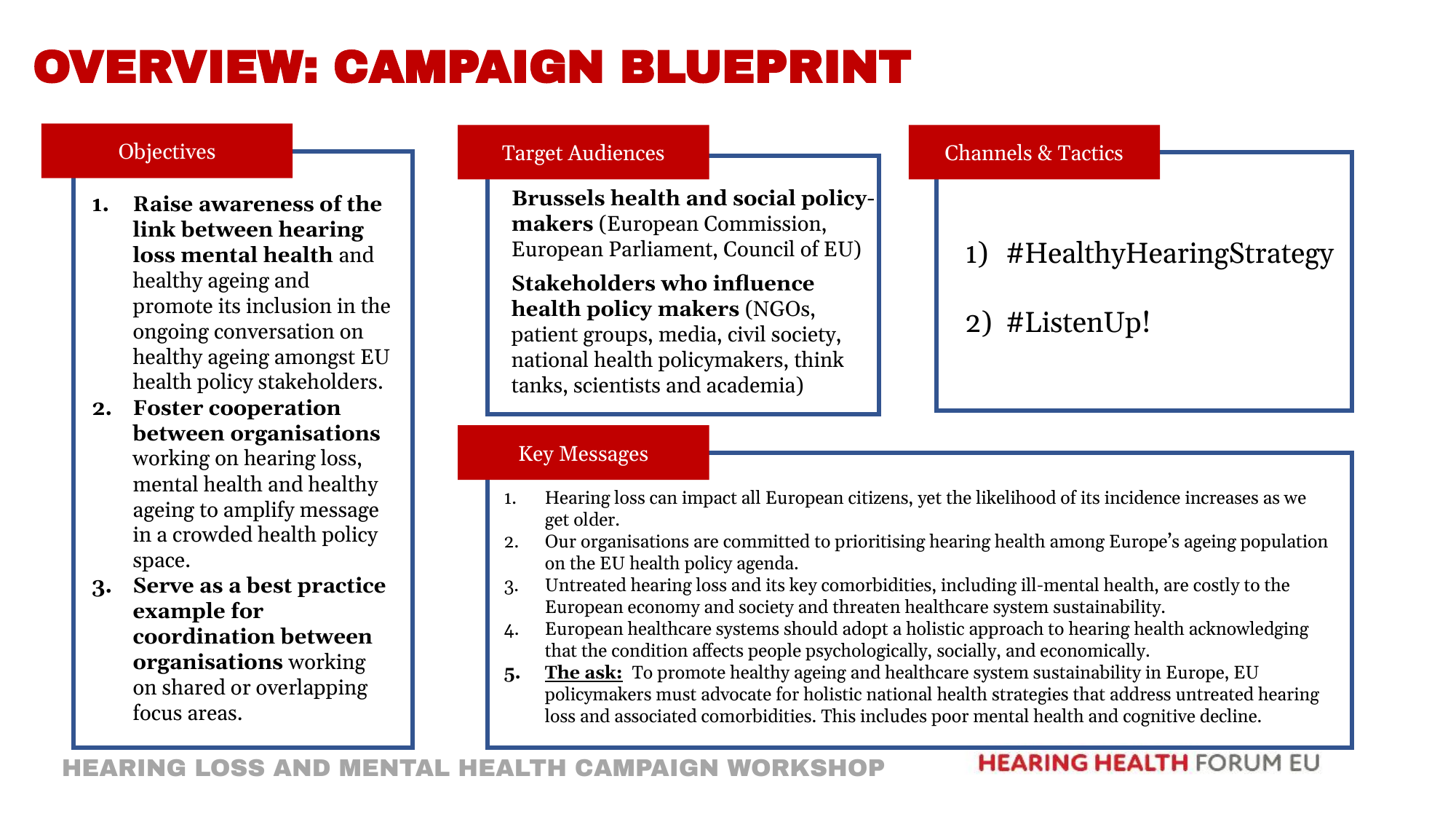

# OVERVIEW: CAMPAIGN BLUEPRINT
Objectives
Target Audiences
Channels & Tactics

Brussels health and social policy-makers (European Commission, European Parliament, Council of EU)
Stakeholders who influence health policy makers (NGOs, patient groups, media, civil society, national health policymakers, think tanks, scientists and academia)

Raise awareness of the link between hearing loss mental health and healthy ageing and promote its inclusion in the ongoing conversation on healthy ageing amongst EU health policy stakeholders.
Foster cooperation between organisations working on hearing loss, mental health and healthy ageing to amplify message in a crowded health policy space.
Serve as a best practice example for coordination between organisations working on shared or overlapping focus areas.

#HealthyHearingStrategy

#ListenUp!
Key Messages

Hearing loss can impact all European citizens, yet the likelihood of its incidence increases as we get older.
Our organisations are committed to prioritising hearing health among Europe’s ageing population on the EU health policy agenda.
Untreated hearing loss and its key comorbidities, including ill-mental health, are costly to the European economy and society and threaten healthcare system sustainability.
European healthcare systems should adopt a holistic approach to hearing health acknowledging that the condition affects people psychologically, socially, and economically.
The ask:  To promote healthy ageing and healthcare system sustainability in Europe, EU policymakers must advocate for holistic national health strategies that address untreated hearing loss and associated comorbidities. This includes poor mental health and cognitive decline.